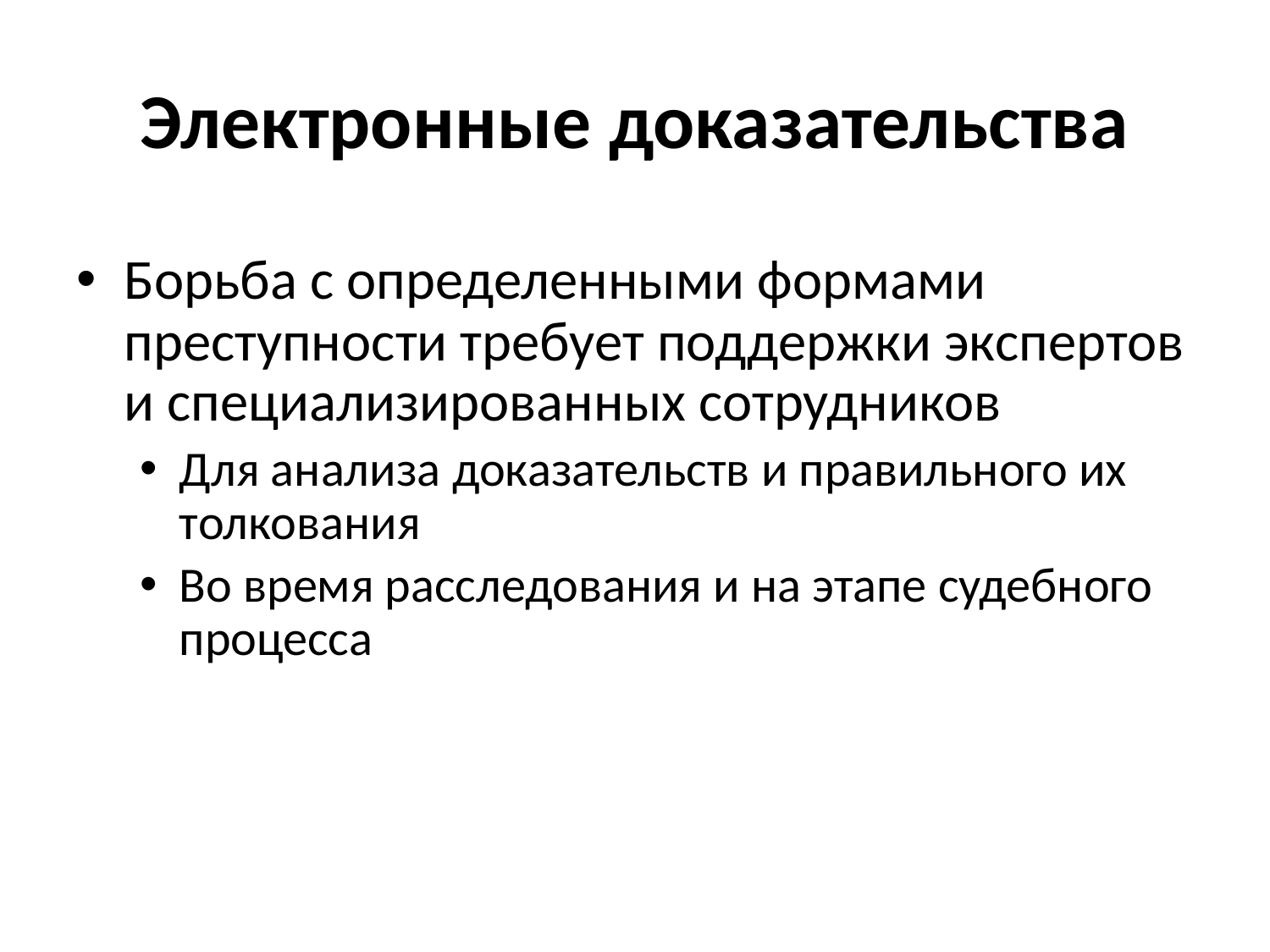

# Электронные доказательства
Борьба с определенными формами преступности требует поддержки экспертов и специализированных сотрудников
Для анализа доказательств и правильного их толкования
Во время расследования и на этапе судебного процесса